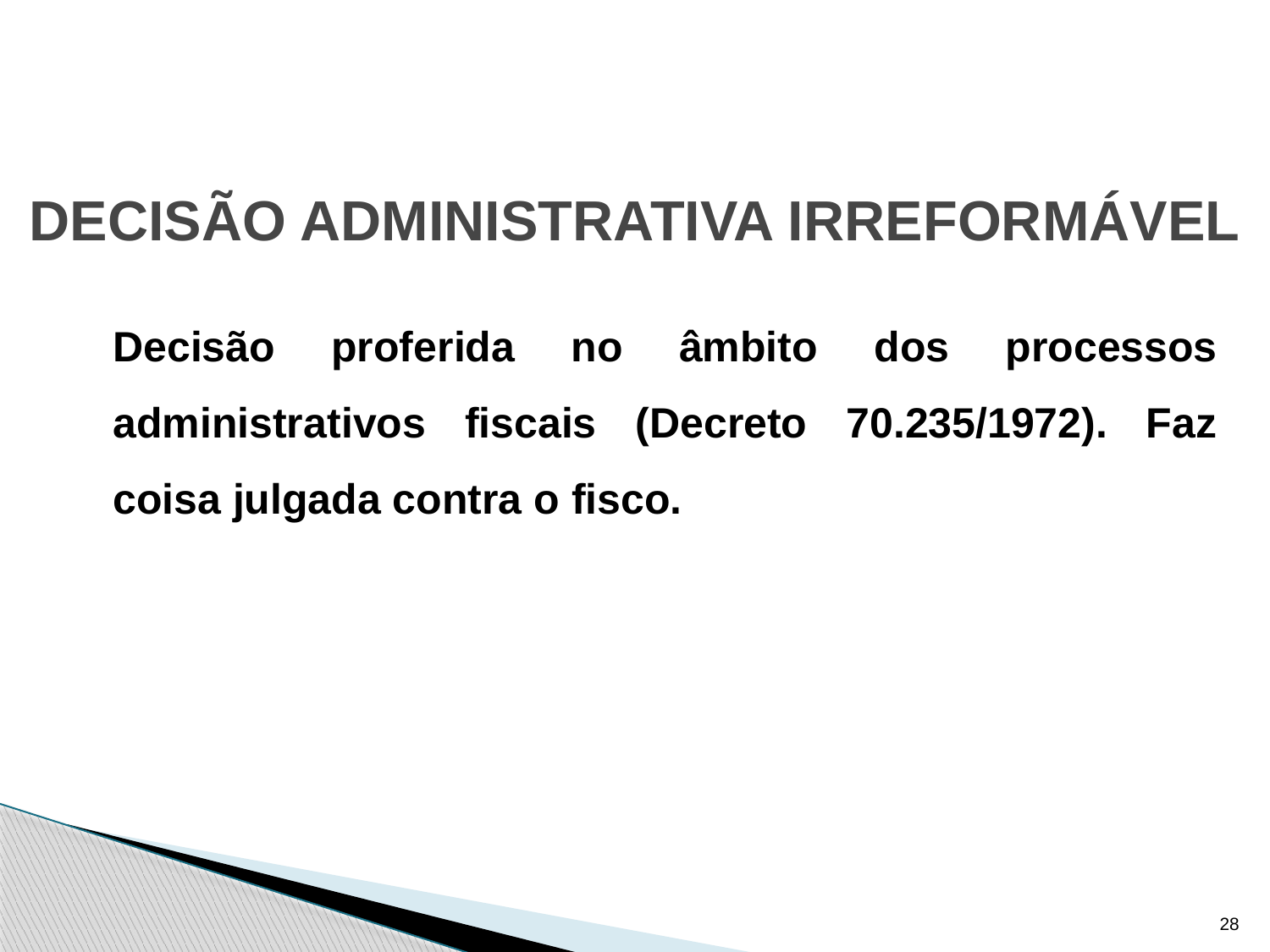

# DECISÃO ADMINISTRATIVA IRREFORMÁVEL
	Decisão proferida no âmbito dos processos administrativos fiscais (Decreto 70.235/1972). Faz coisa julgada contra o fisco.

28